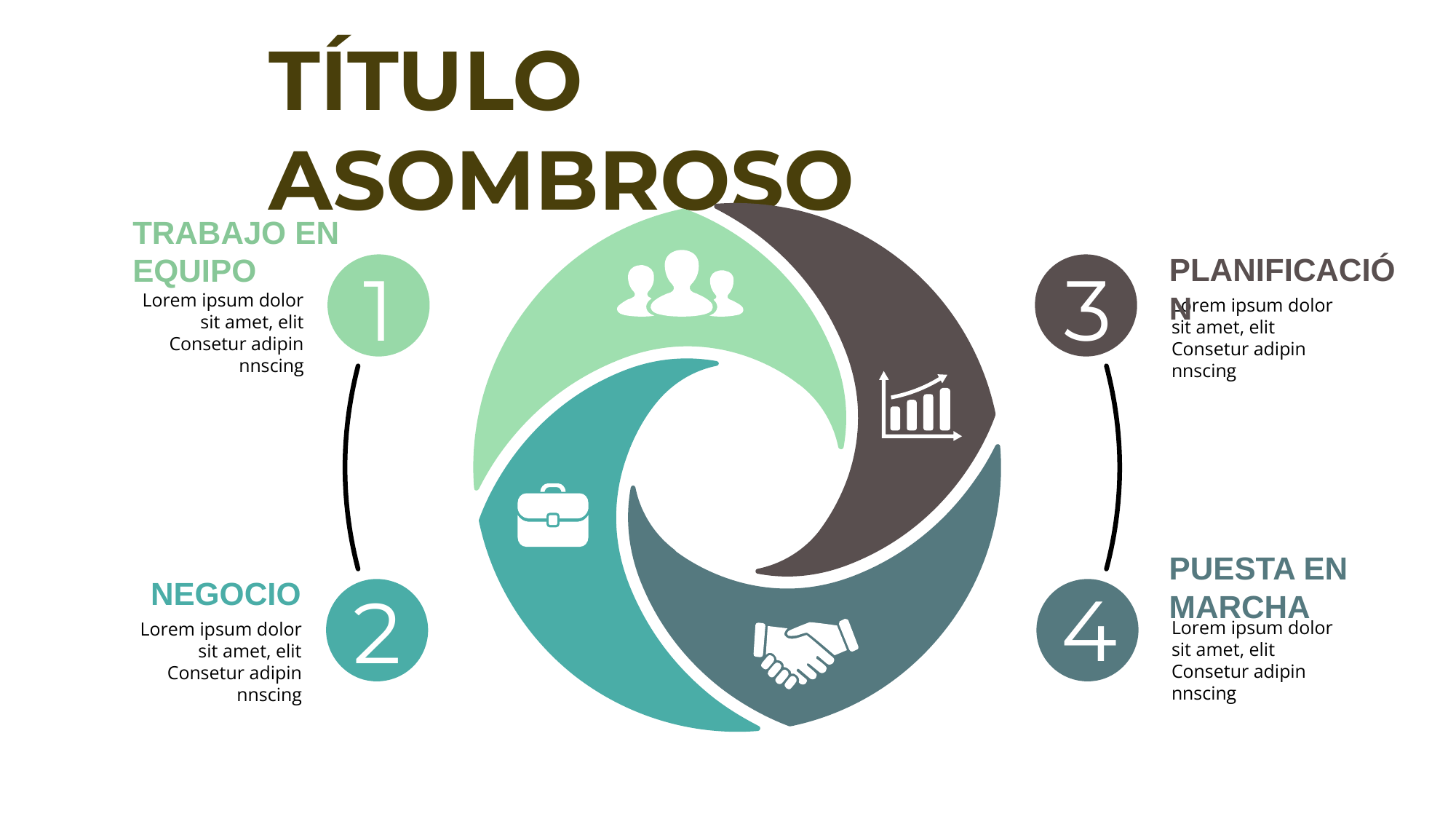

TÍTULO ASOMBROSO

TRABAJO EN EQUIPO

PLANIFICACIÓN

1
3
Lorem ipsum dolor sit amet, elit Consetur adipin nnscing
Lorem ipsum dolor sit amet, elit Consetur adipin nnscing

PUESTA EN MARCHA

NEGOCIO
4
2
Lorem ipsum dolor sit amet, elit Consetur adipin nnscing
Lorem ipsum dolor sit amet, elit Consetur adipin nnscing